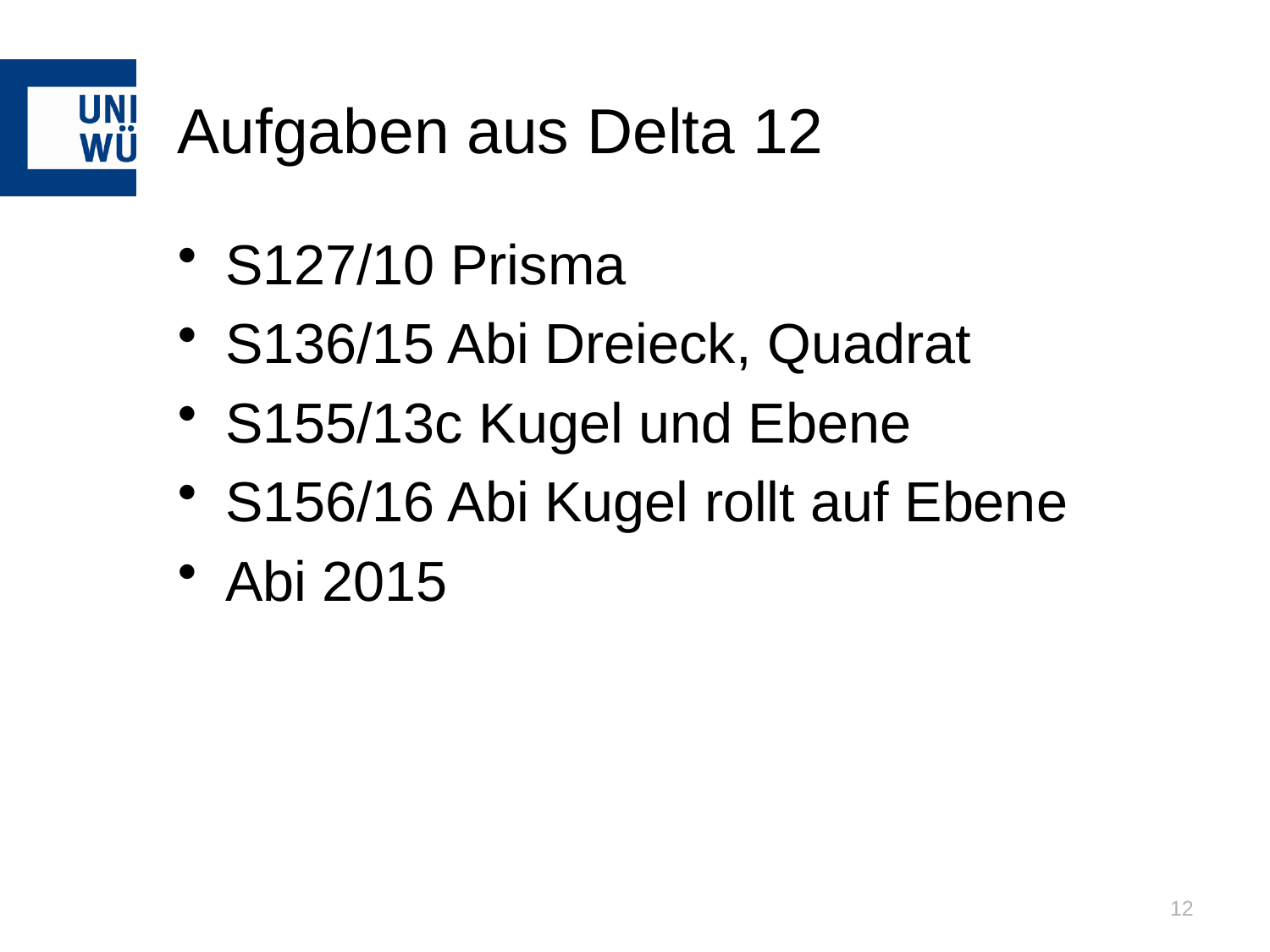

# Aufgaben aus Delta 12
S127/10 Prisma
S136/15 Abi Dreieck, Quadrat
S155/13c Kugel und Ebene
S156/16 Abi Kugel rollt auf Ebene
Abi 2015
12